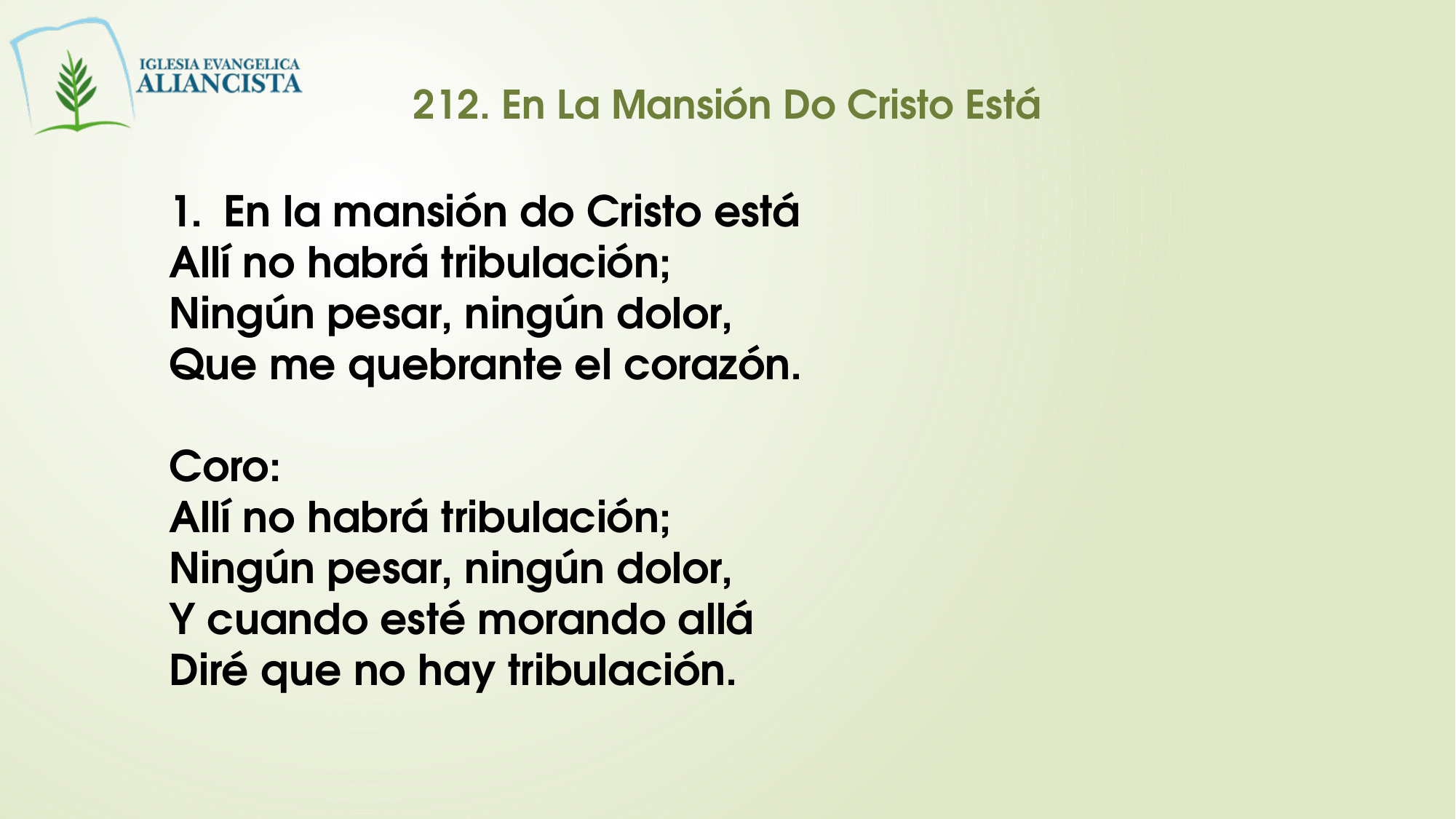

212. En La Mansión Do Cristo Está
En la mansión do Cristo está
Allí no habrá tribulación;
Ningún pesar, ningún dolor,
Que me quebrante el corazón.

Coro:
Allí no habrá tribulación;
Ningún pesar, ningún dolor,
Y cuando esté morando allá
Diré que no hay tribulación.